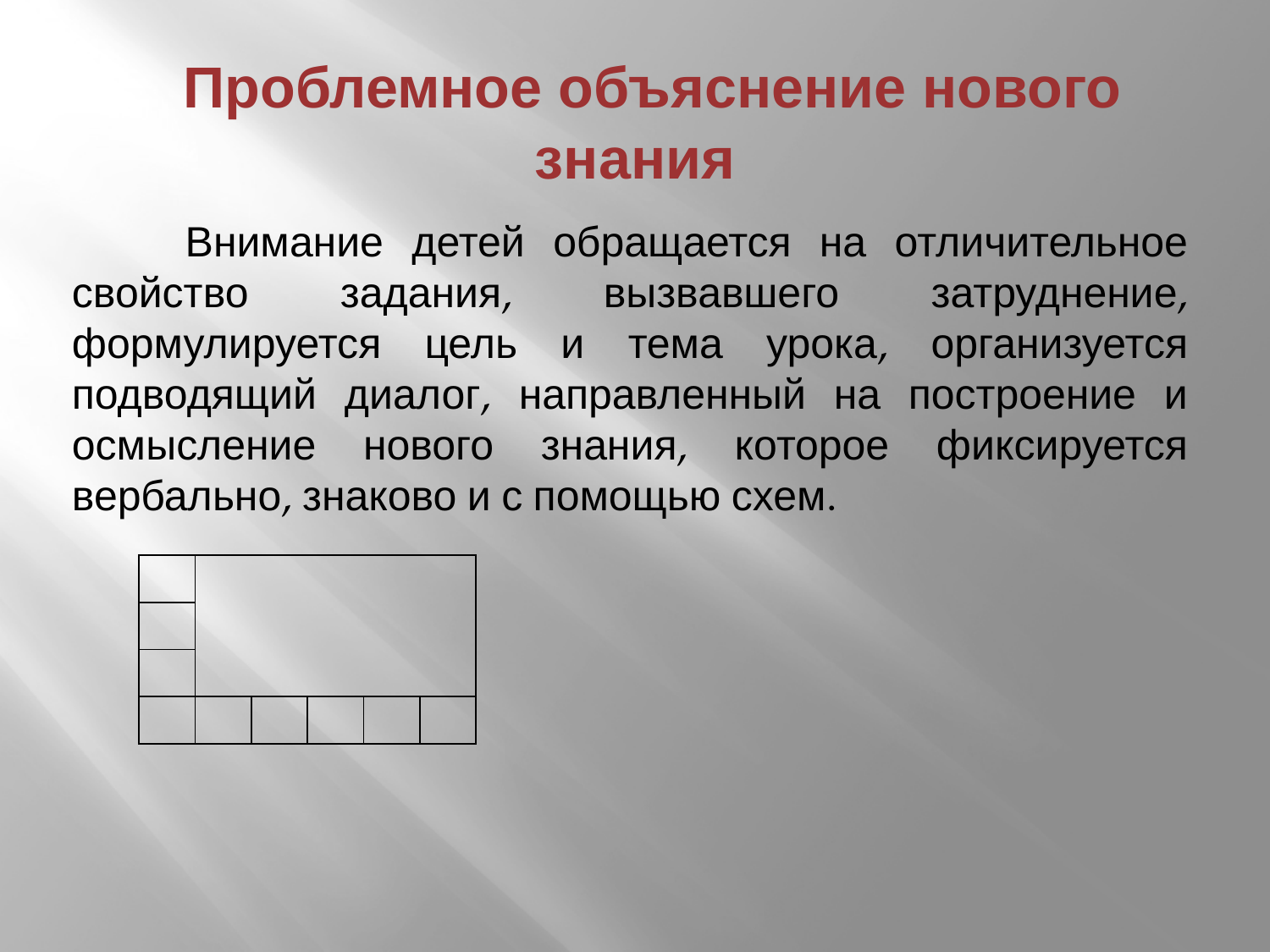

# Проблемное объяснение нового знания
    Внимание детей обращается на отличительное свойство задания, вызвавшего затруднение, формулируется цель и тема урока, организуется подводящий диалог, направленный на построение и осмысление нового знания, которое фиксируется вербально, знаково и с помощью схем.

|  |  |  |  |  |  |
| --- | --- | --- | --- | --- | --- |
|  |  |  |  |  |  |
|  |  |  |  |  |  |
|  |  |  |  |  |  |